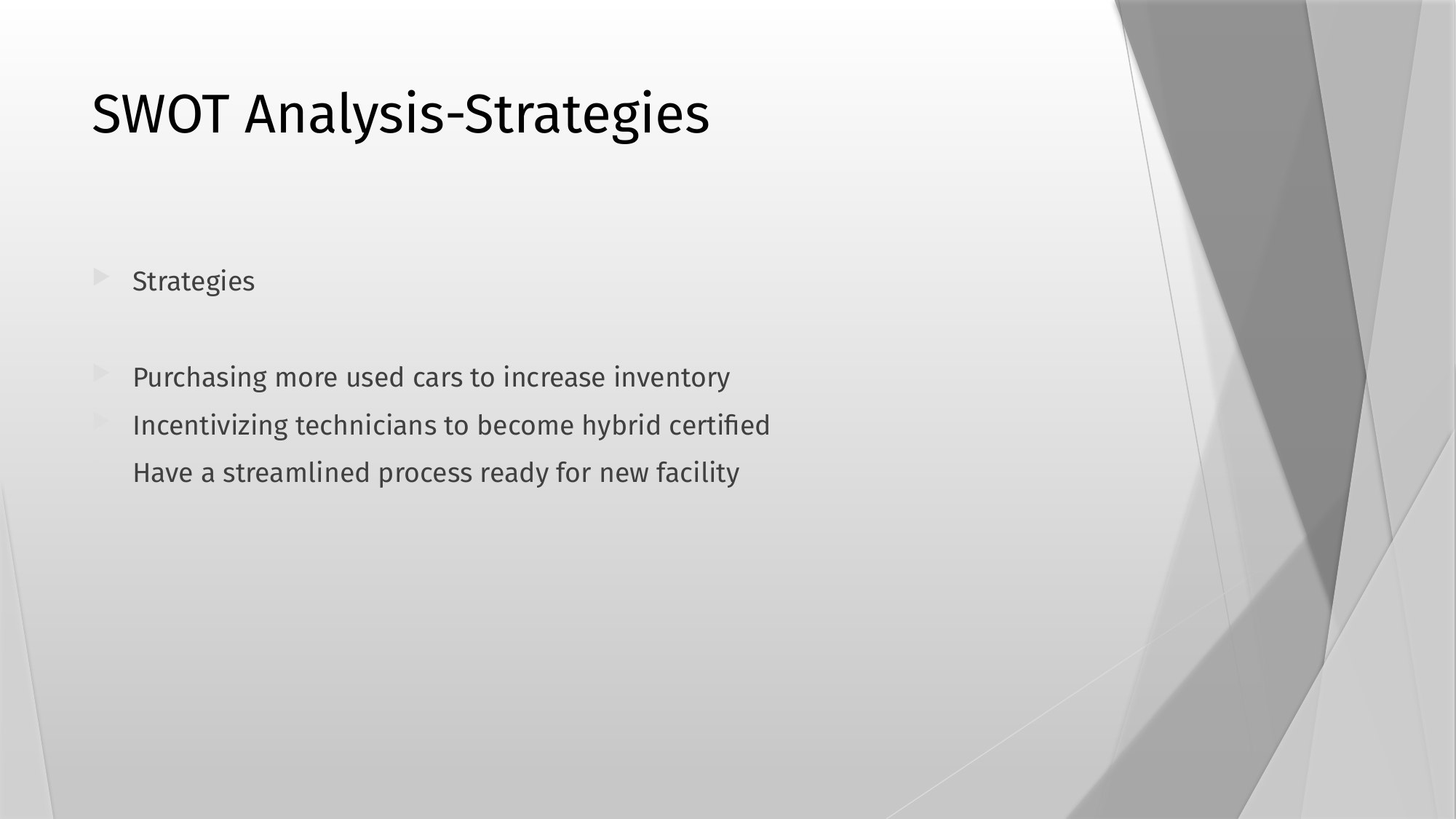

# SWOT Analysis-Strategies
Strategies

Purchasing more used cars to increase inventory
Incentivizing technicians to become hybrid certified
Have a streamlined process ready for new facility